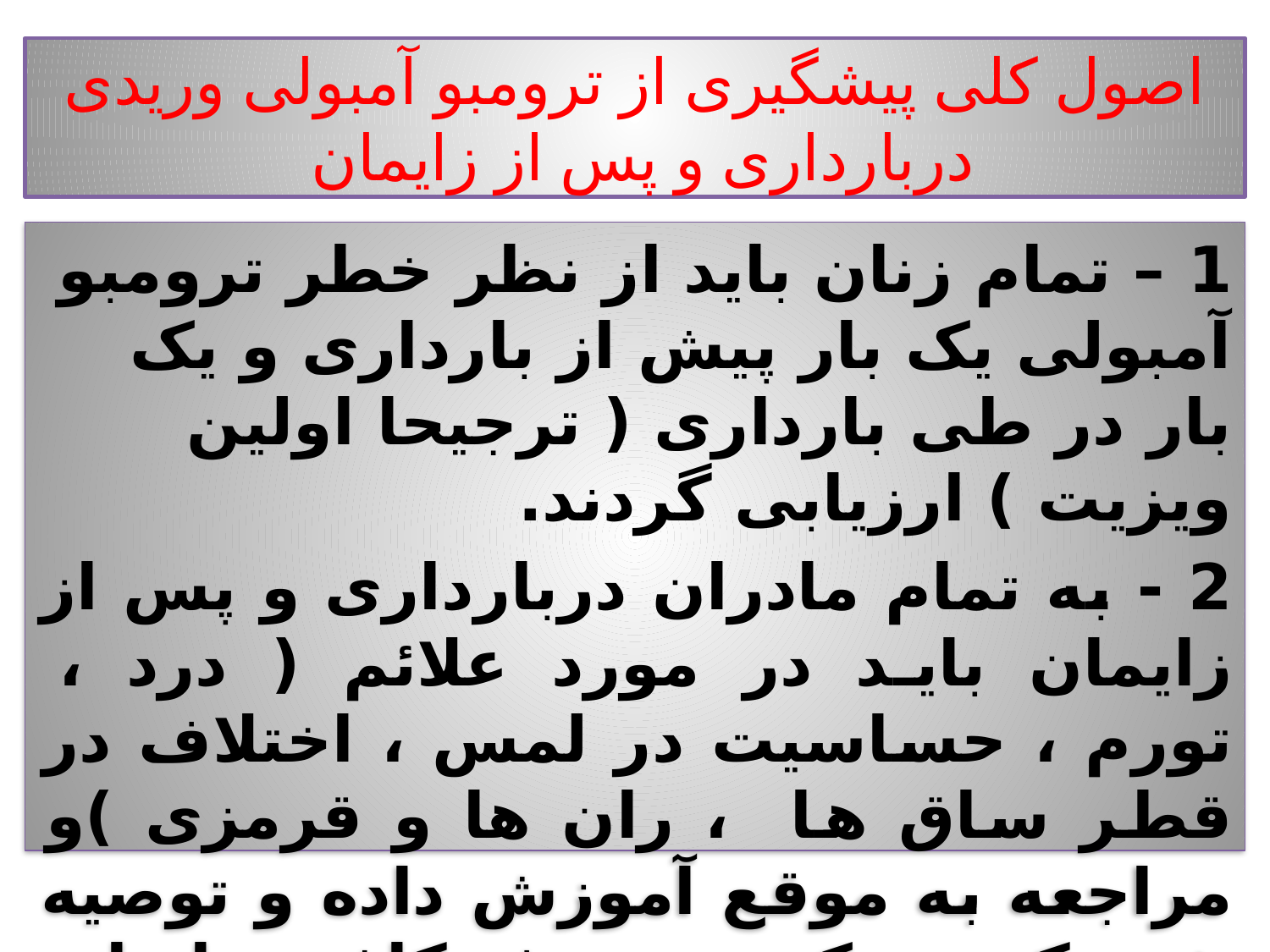

# اصول کلی پیشگیری از ترومبو آمبولی وریدی دربارداری و پس از زایمان
1 – تمام زنان باید از نظر خطر ترومبو آمبولی یک بار پیش از بارداری و یک بار در طی بارداری ( ترجیحا اولین ویزیت ) ارزیابی گردند.
2 - به تمام مادران دربارداری و پس از زایمان باید در مورد علائم ( درد ، تورم ، حساسیت در لمس ، اختلاف در قطر ساق ها  ، ران ها و قرمزی )و مراجعه به موقع آموزش داده و توصیه شود که تحرک و مصرف کافی مایعات داشته باشند .